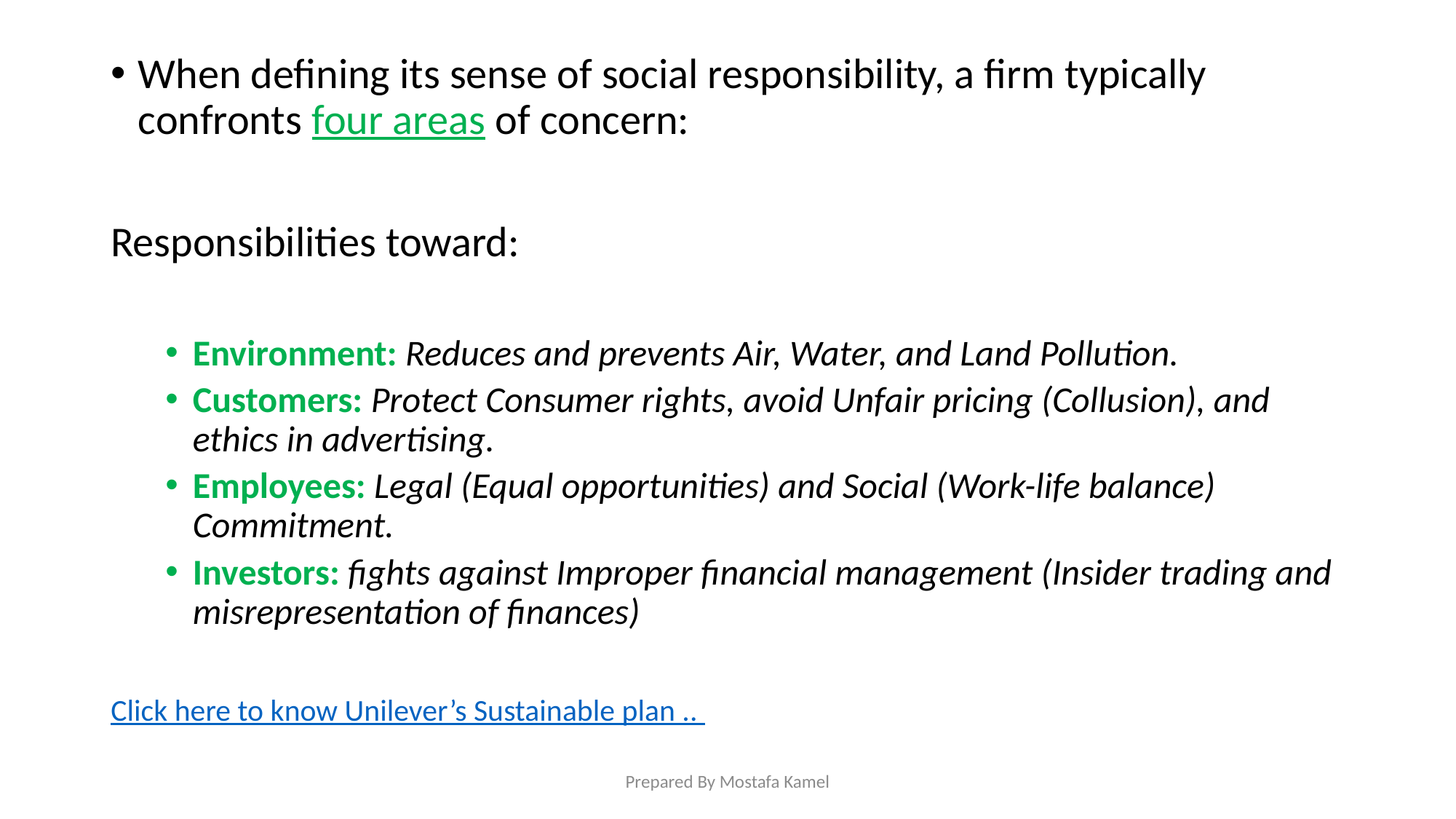

When defining its sense of social responsibility, a firm typically confronts four areas of concern:

Responsibilities toward:

Environment: Reduces and prevents Air, Water, and Land Pollution.
Customers: Protect Consumer rights, avoid Unfair pricing (Collusion), and ethics in advertising.
Employees: Legal (Equal opportunities) and Social (Work-life balance) Commitment.
Investors: fights against Improper financial management (Insider trading and misrepresentation of finances)

Click here to know Unilever’s Sustainable plan ..

Prepared By Mostafa Kamel